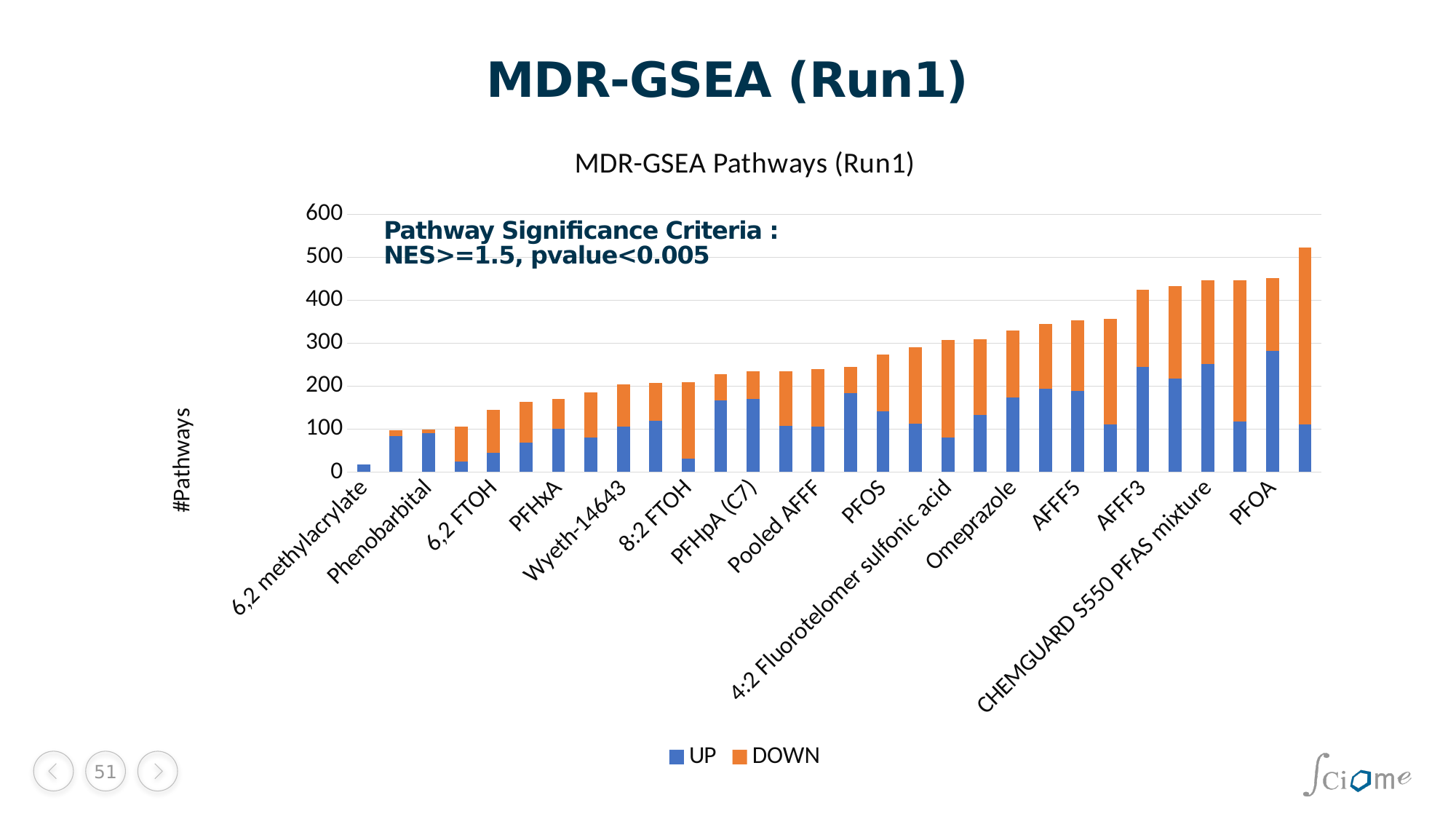

# MDR-GSEA (Run1)

### Chart: MDR-GSEA Pathways (Run1)

| Category | UP | DOWN |
|---|---|---|
| 6,2 methylacrylate | 17.0 | 0.0 |
| PFBS | 84.0 | 13.0 |
| Phenobarbital | 90.0 | 9.0 |
| PEG | 25.0 | 81.0 |
| 6,2 FTOH | 44.0 | 100.0 |
| 2-methyl-2,4-pentanediol | 69.0 | 94.0 |
| PFHxA | 101.0 | 70.0 |
| PFHxSK | 80.0 | 106.0 |
| Wyeth-14643 | 106.0 | 98.0 |
| PFNA | 120.0 | 88.0 |
| 8:2 FTOH | 31.0 | 178.0 |
| PFHpS (C7) | 166.0 | 61.0 |
| PFHpA (C7) | 170.0 | 64.0 |
| 2-(2-Butoxyethoxy)ethanol | 107.0 | 127.0 |
| Pooled AFFF | 106.0 | 134.0 |
| PFDA | 183.0 | 61.0 |
| PFOS | 141.0 | 132.0 |
| Cyclosporine A | 113.0 | 177.0 |
| 4:2 Fluorotelomer sulfonic acid | 80.0 | 227.0 |
| SOS | 133.0 | 176.0 |
| Omeprazole | 174.0 | 156.0 |
| AFFF2 | 194.0 | 151.0 |
| AFFF5 | 188.0 | 165.0 |
| 6,2 FTS | 111.0 | 245.0 |
| AFFF3 | 244.0 | 181.0 |
| AFFF4 | 217.0 | 215.0 |
| CHEMGUARD S550 PFAS mixture | 252.0 | 194.0 |
| Laurylamidopropyl betaine | 117.0 | 330.0 |
| PFOA | 282.0 | 170.0 |
| AFFF1 | 111.0 | 411.0 |
Pathway Significance Criteria : NES>=1.5, pvalue<0.005